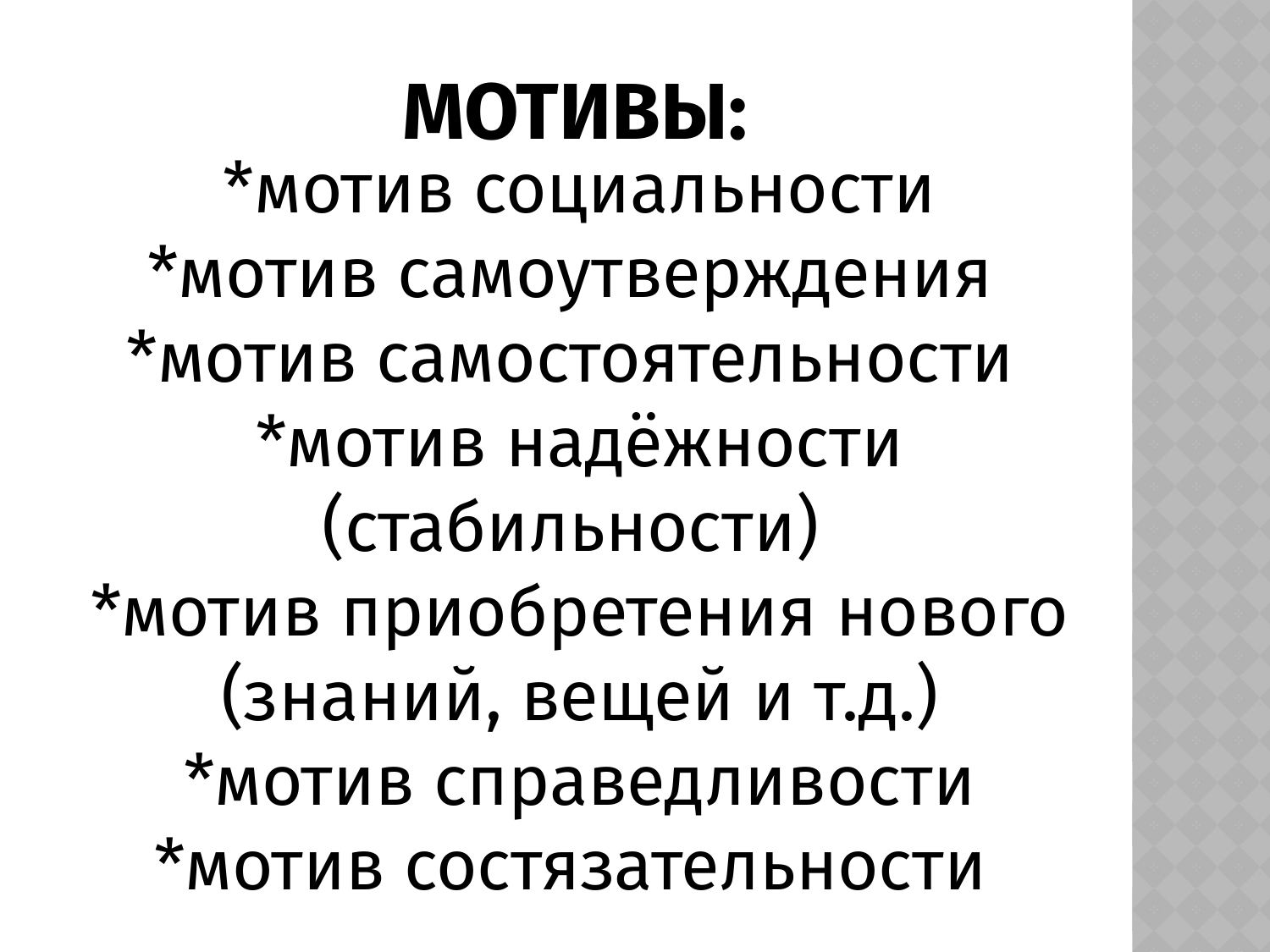

# Мотивы:
*мотив социальности
*мотив самоутверждения
*мотив самостоятельности
*мотив надёжности (стабильности)
*мотив приобретения нового (знаний, вещей и т.д.)
*мотив справедливости
*мотив состязательности